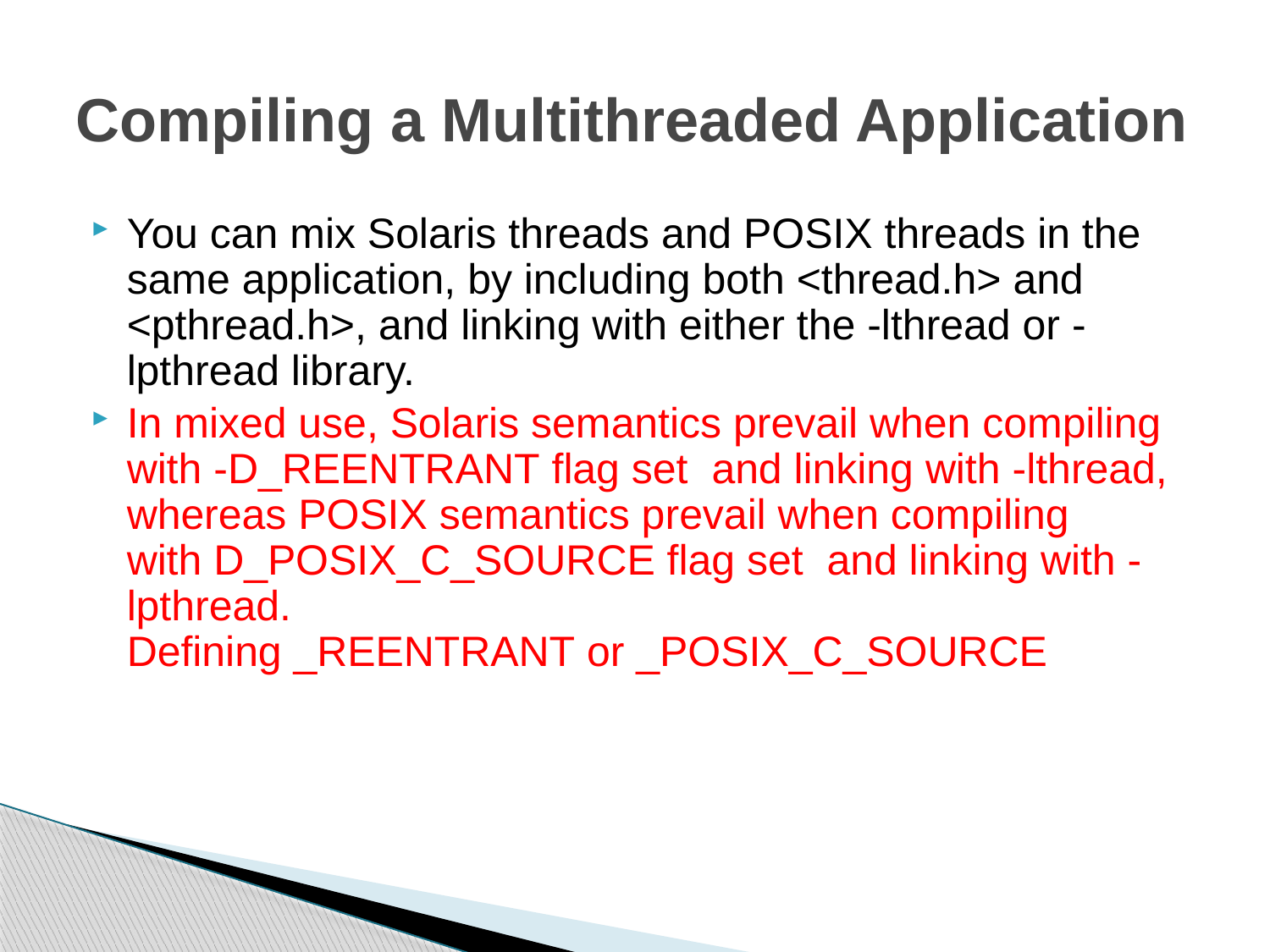

# Compiling a Multithreaded Application
You can mix Solaris threads and POSIX threads in the same application, by including both <thread.h> and <pthread.h>, and linking with either the -lthread or -lpthread library.
In mixed use, Solaris semantics prevail when compiling with -D_REENTRANT flag set  and linking with -lthread, whereas POSIX semantics prevail when compiling with D_POSIX_C_SOURCE flag set  and linking with -lpthread. Defining _REENTRANT or _POSIX_C_SOURCE